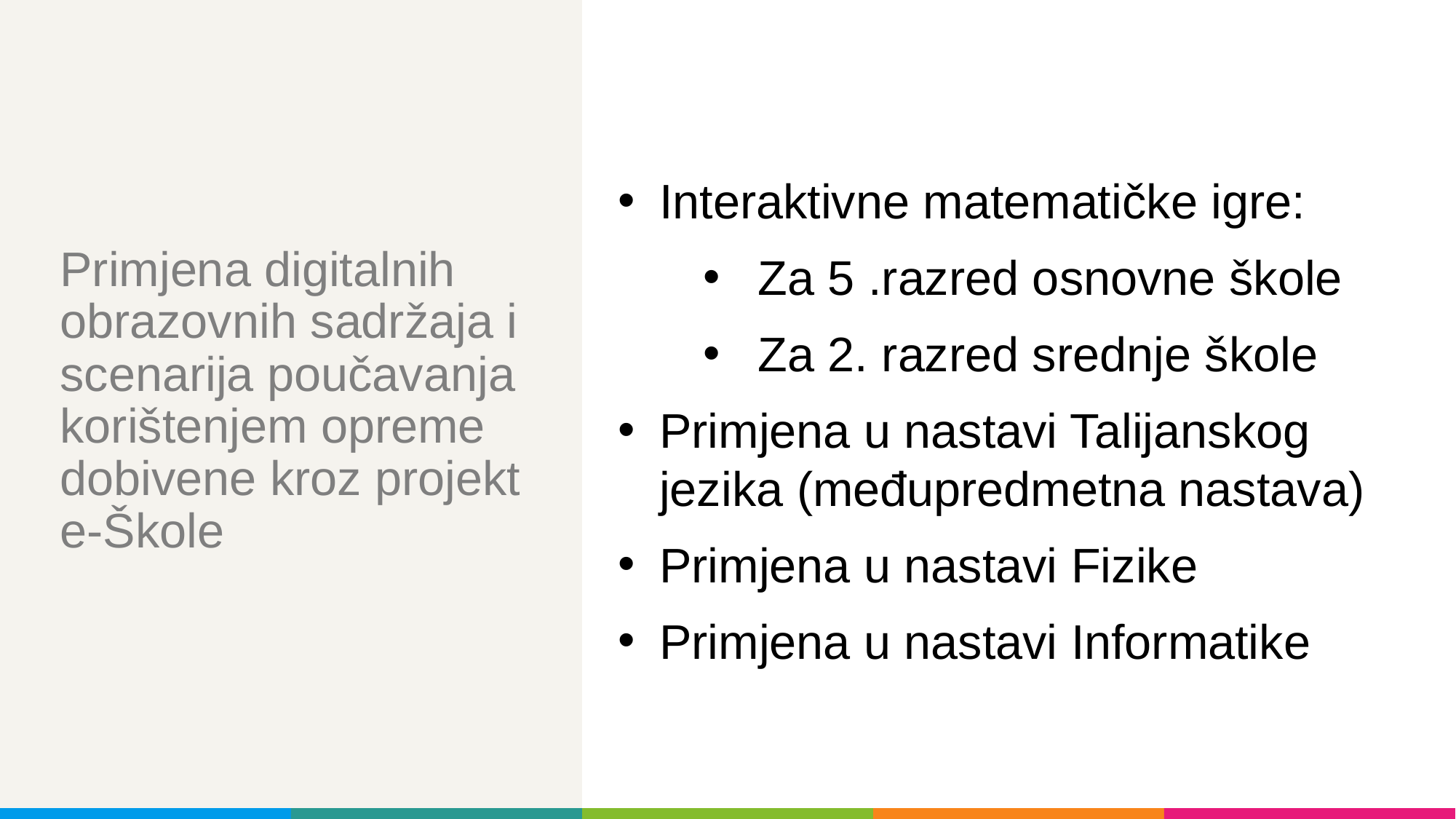

Interaktivne matematičke igre:
Za 5 .razred osnovne škole
Za 2. razred srednje škole
Primjena u nastavi Talijanskog jezika (međupredmetna nastava)
Primjena u nastavi Fizike
Primjena u nastavi Informatike

# Primjena digitalnih obrazovnih sadržaja i scenarija poučavanja korištenjem opreme dobivene kroz projekt e-Škole